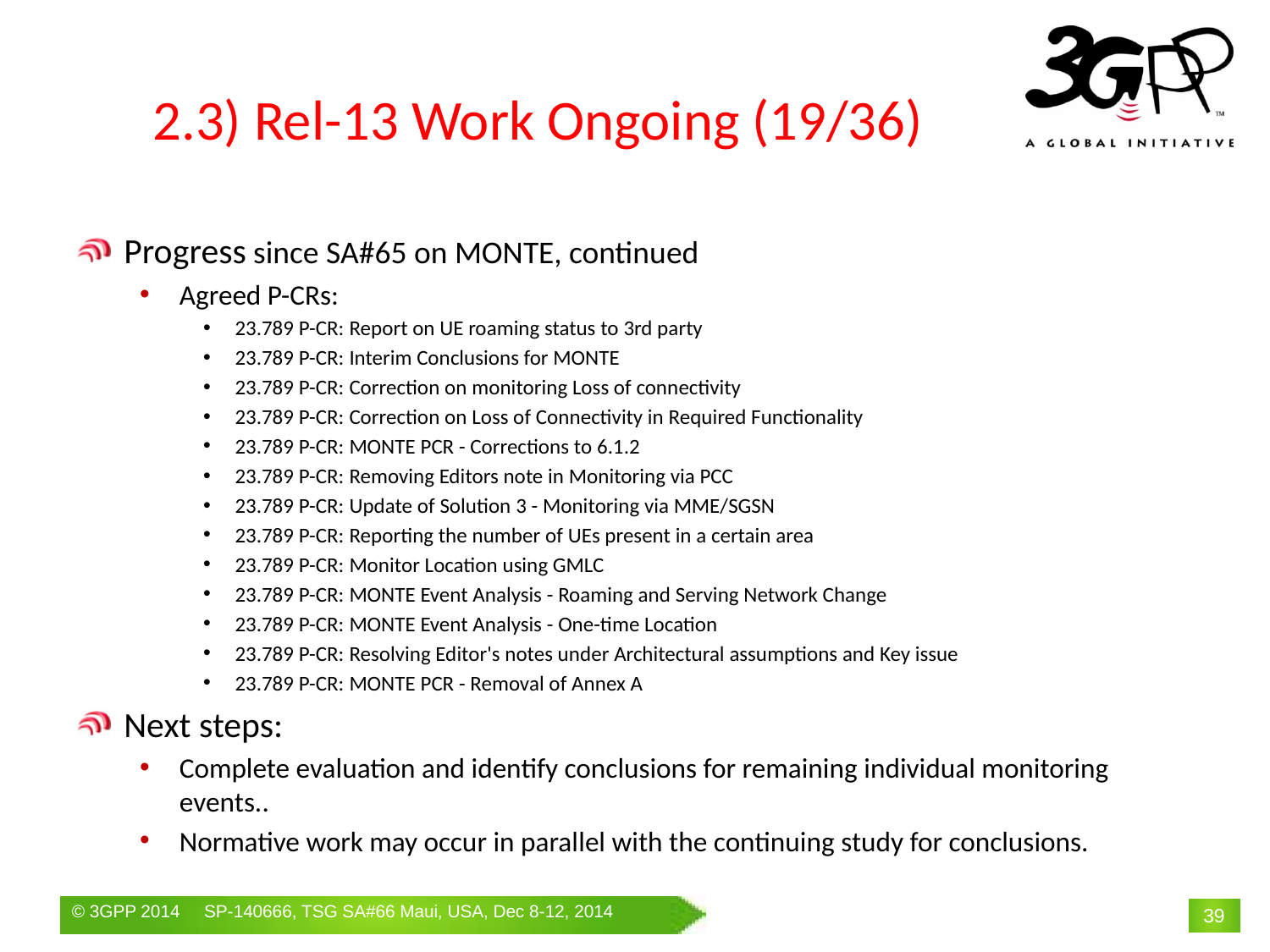

# 2.3) Rel-13 Work Ongoing (19/36)
Progress since SA#65 on MONTE, continued
Agreed P-CRs:
23.789 P-CR: Report on UE roaming status to 3rd party
23.789 P-CR: Interim Conclusions for MONTE
23.789 P-CR: Correction on monitoring Loss of connectivity
23.789 P-CR: Correction on Loss of Connectivity in Required Functionality
23.789 P-CR: MONTE PCR - Corrections to 6.1.2
23.789 P-CR: Removing Editors note in Monitoring via PCC
23.789 P-CR: Update of Solution 3 - Monitoring via MME/SGSN
23.789 P-CR: Reporting the number of UEs present in a certain area
23.789 P-CR: Monitor Location using GMLC
23.789 P-CR: MONTE Event Analysis - Roaming and Serving Network Change
23.789 P-CR: MONTE Event Analysis - One-time Location
23.789 P-CR: Resolving Editor's notes under Architectural assumptions and Key issue
23.789 P-CR: MONTE PCR - Removal of Annex A
Next steps:
Complete evaluation and identify conclusions for remaining individual monitoring events..
Normative work may occur in parallel with the continuing study for conclusions.